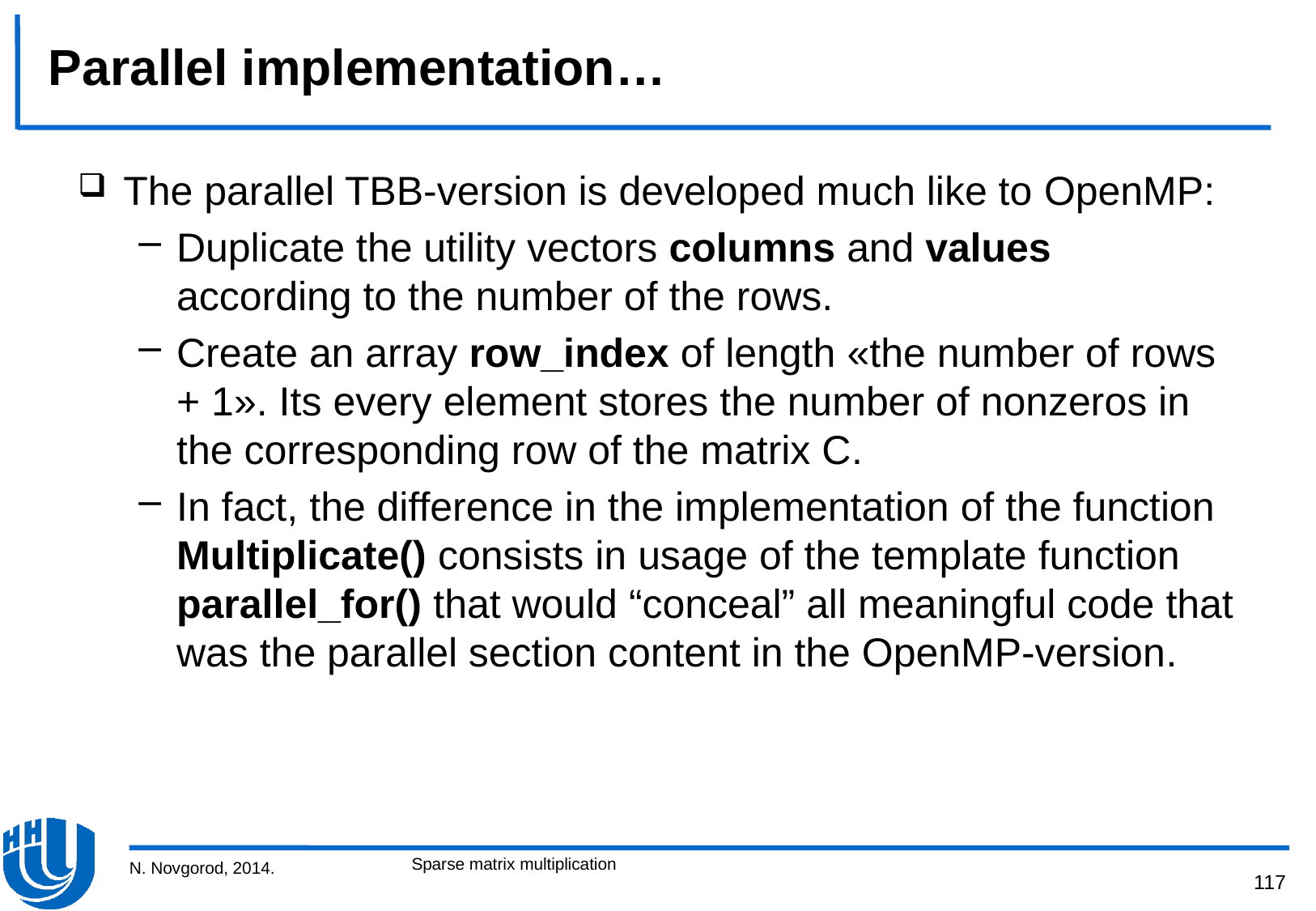

# Parallel implementation…
The parallel TBB-version is developed much like to OpenMP:
Duplicate the utility vectors columns and values according to the number of the rows.
Create an array row_index of length «the number of rows + 1». Its every element stores the number of nonzeros in the corresponding row of the matrix C.
In fact, the difference in the implementation of the function Multiplicate() consists in usage of the template function parallel_for() that would “conceal” all meaningful code that was the parallel section content in the OpenMP-version.
Sparse matrix multiplication
N. Novgorod, 2014.
117